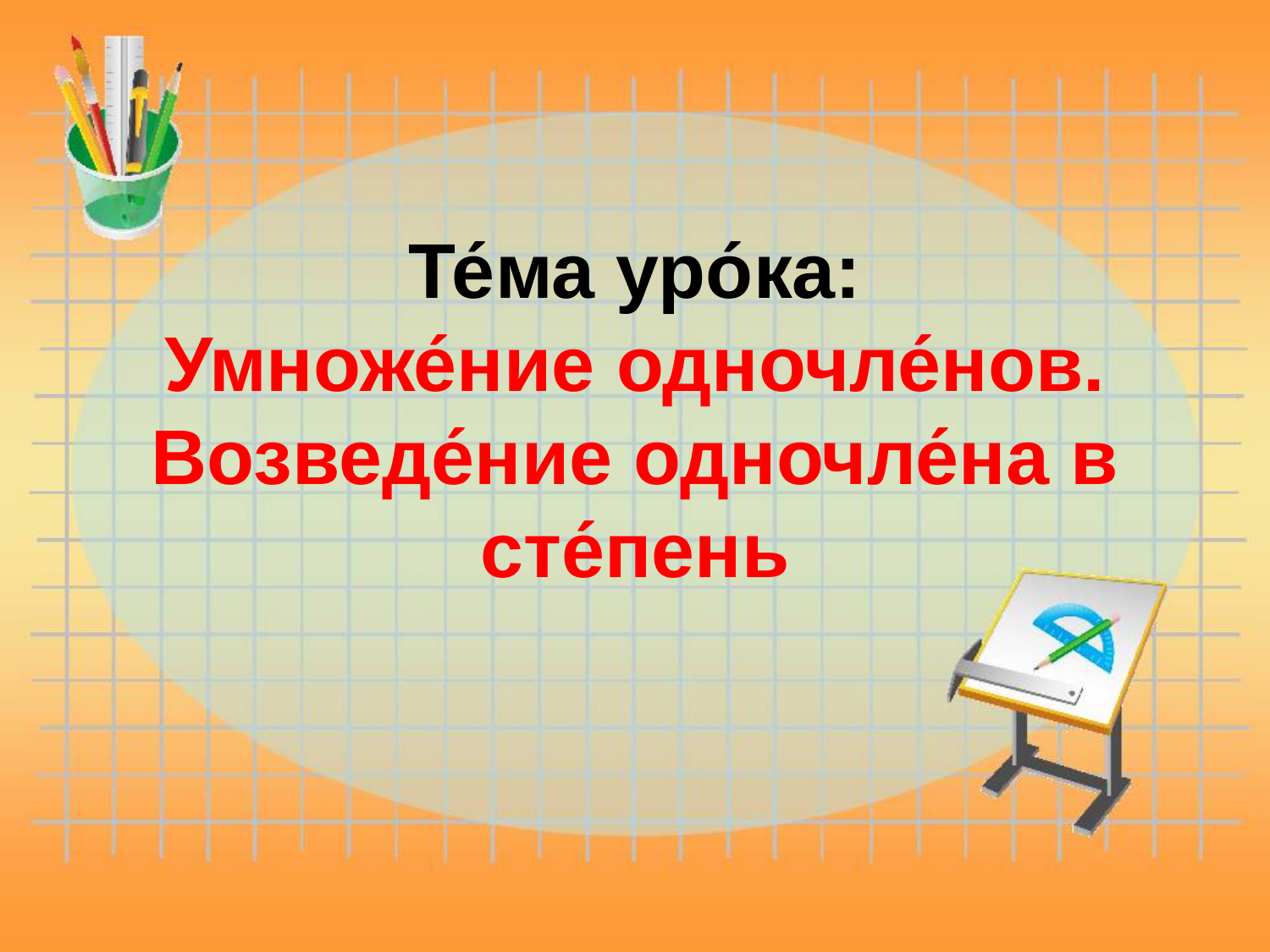

# Те́ма уро́ка: Умноже́ние одночле́нов. Возведе́ние одночле́на в сте́пень